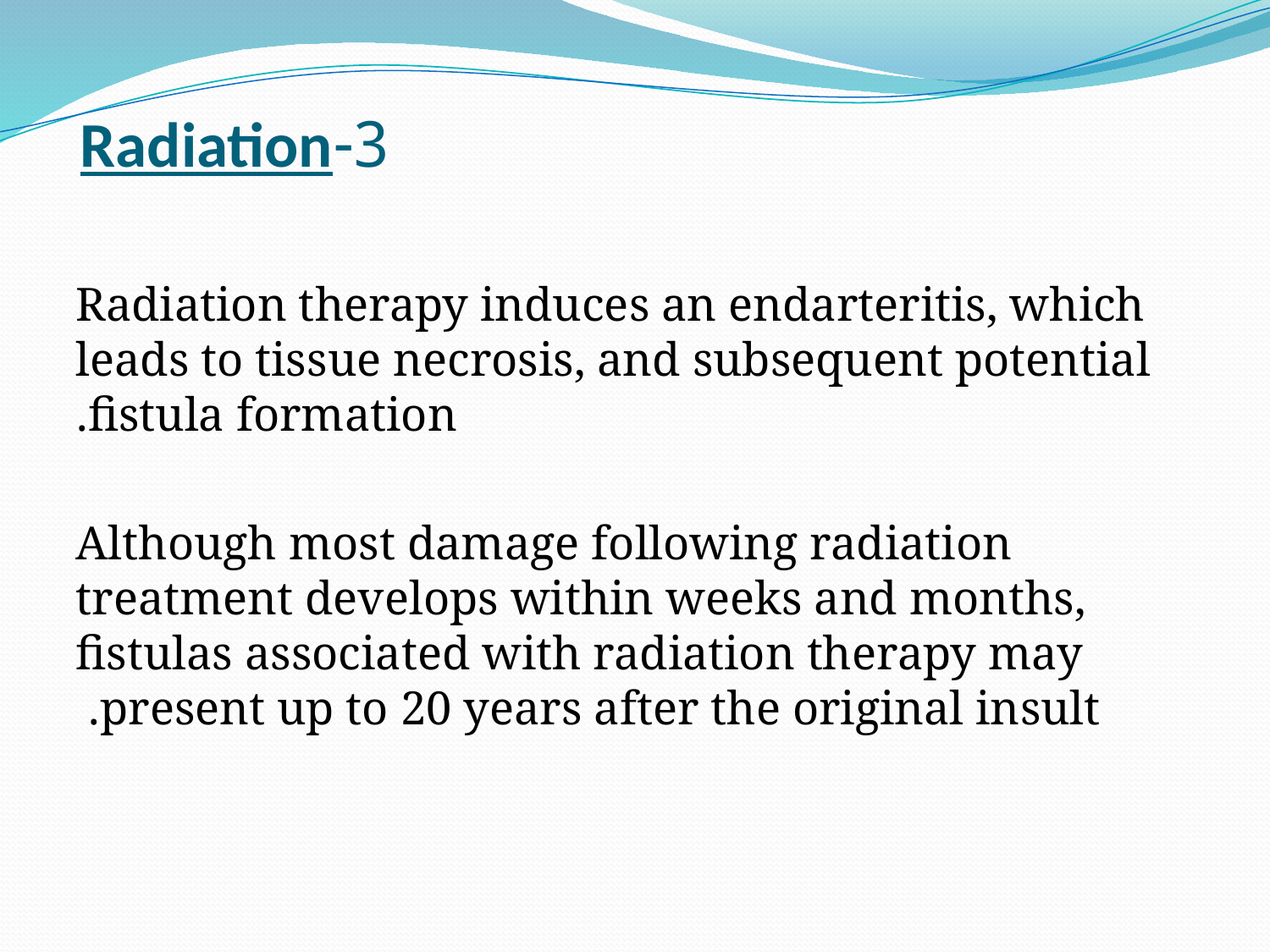

# 3-Radiation
Radiation therapy induces an endarteritis, which leads to tissue necrosis, and subsequent potential fistula formation.

 Although most damage following radiation treatment develops within weeks and months, fistulas associated with radiation therapy may present up to 20 years after the original insult.